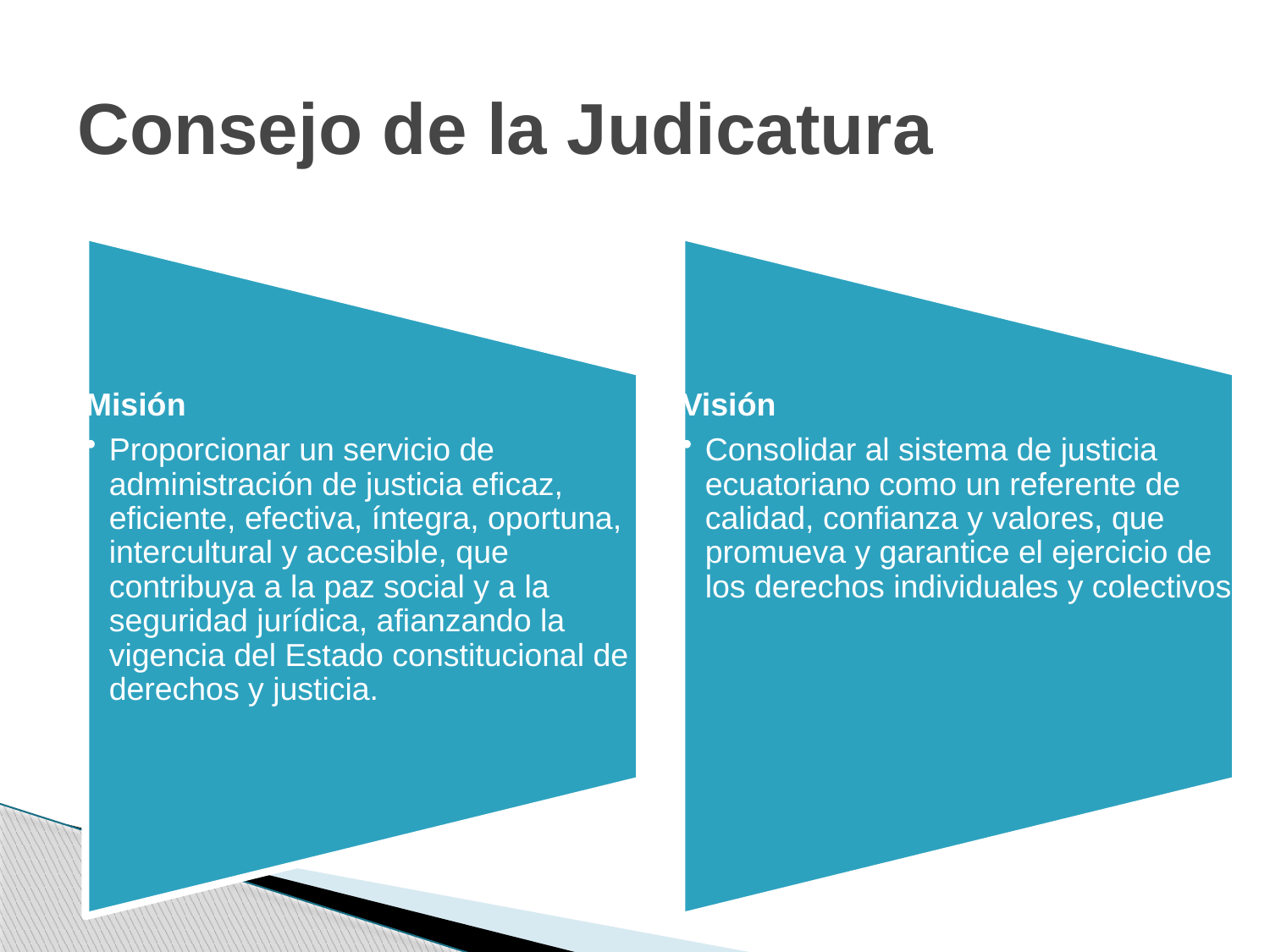

# Consejo de la Judicatura
Misión
Proporcionar un servicio de administración de justicia eficaz, eficiente, efectiva, íntegra, oportuna, intercultural y accesible, que contribuya a la paz social y a la seguridad jurídica, afianzando la vigencia del Estado constitucional de derechos y justicia.
Visión
Consolidar al sistema de justicia ecuatoriano como un referente de calidad, confianza y valores, que promueva y garantice el ejercicio de los derechos individuales y colectivos